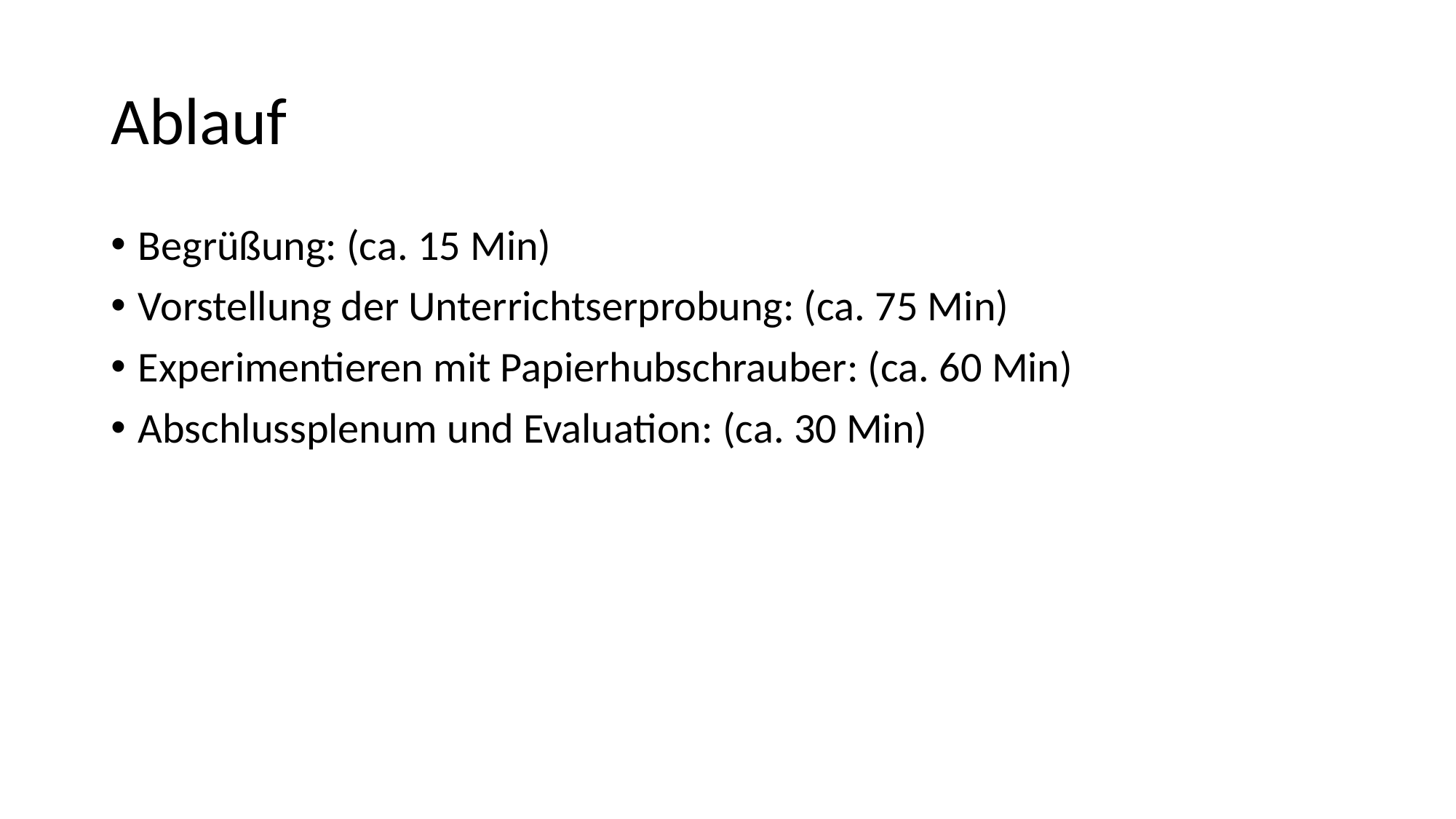

# Ablauf
Begrüßung: (ca. 15 Min)
Vorstellung der Unterrichtserprobung: (ca. 75 Min)
Experimentieren mit Papierhubschrauber: (ca. 60 Min)
Abschlussplenum und Evaluation: (ca. 30 Min)